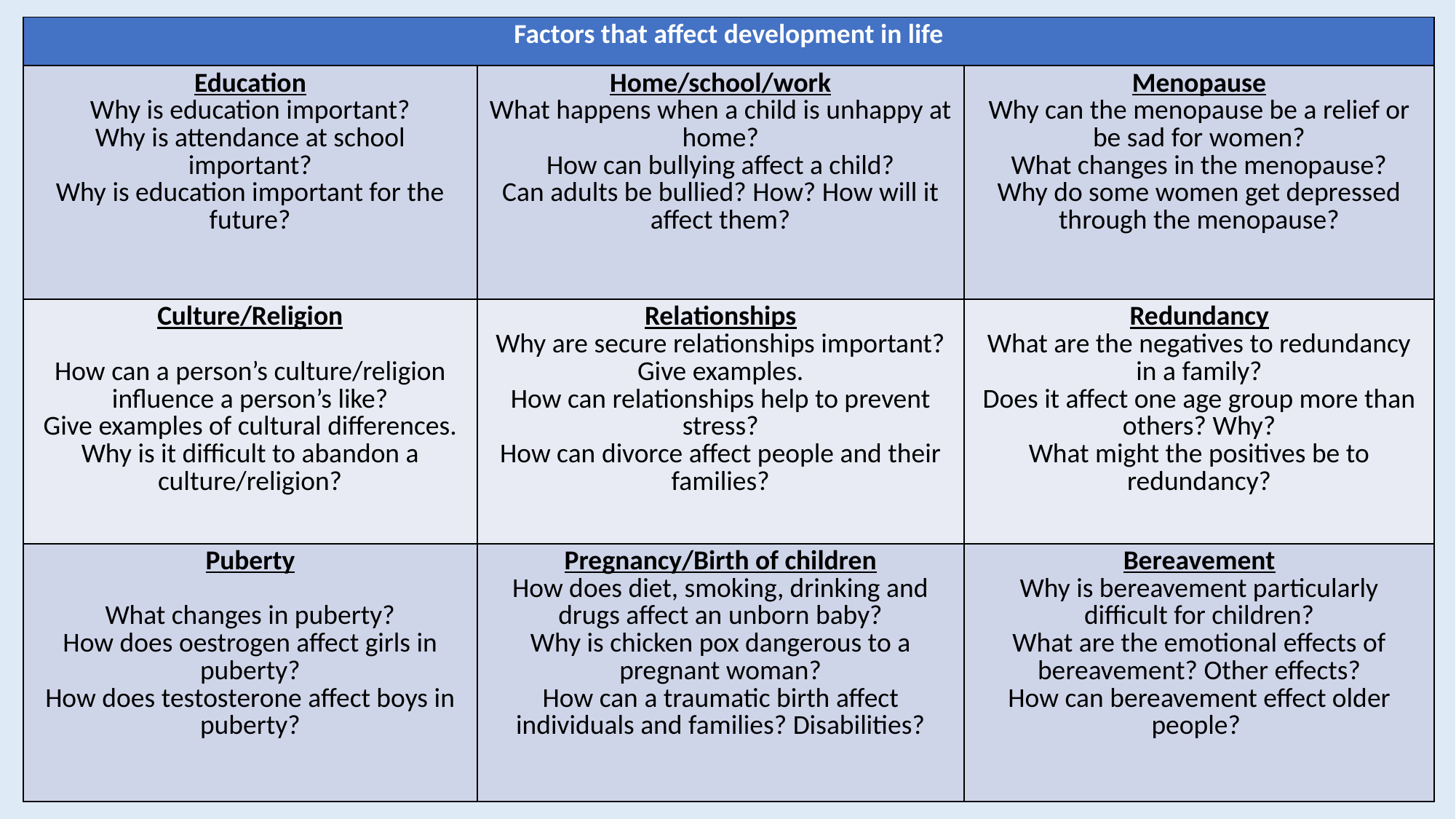

| Factors that affect development in life |  |  |
| --- | --- | --- |
| Education Why is education important? Why is attendance at school important? Why is education important for the future? | Home/school/work What happens when a child is unhappy at home? How can bullying affect a child? Can adults be bullied? How? How will it affect them? | Menopause Why can the menopause be a relief or be sad for women? What changes in the menopause? Why do some women get depressed through the menopause? |
| Culture/Religion How can a person’s culture/religion influence a person’s like? Give examples of cultural differences. Why is it difficult to abandon a culture/religion? | Relationships Why are secure relationships important? Give examples. How can relationships help to prevent stress? How can divorce affect people and their families? | Redundancy What are the negatives to redundancy in a family? Does it affect one age group more than others? Why? What might the positives be to redundancy? |
| Puberty What changes in puberty? How does oestrogen affect girls in puberty? How does testosterone affect boys in puberty? | Pregnancy/Birth of children How does diet, smoking, drinking and drugs affect an unborn baby? Why is chicken pox dangerous to a pregnant woman? How can a traumatic birth affect individuals and families? Disabilities? | Bereavement Why is bereavement particularly difficult for children? What are the emotional effects of bereavement? Other effects? How can bereavement effect older people? |